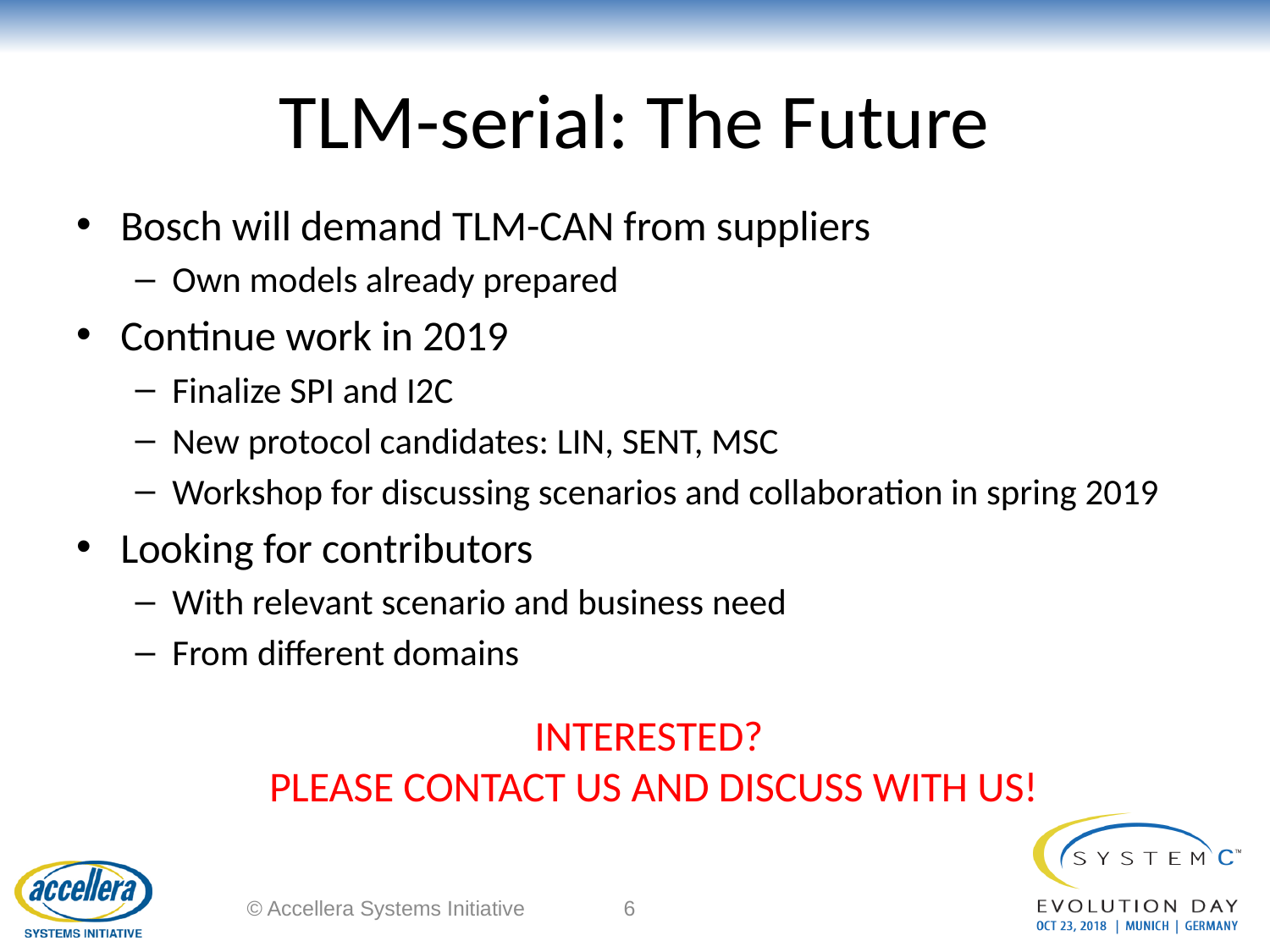

# TLM-serial: The Future
Bosch will demand TLM-CAN from suppliers
Own models already prepared
Continue work in 2019
Finalize SPI and I2C
New protocol candidates: LIN, SENT, MSC
Workshop for discussing scenarios and collaboration in spring 2019
Looking for contributors
With relevant scenario and business need
From different domains

INTERESTED?
PLEASE CONTACT US AND DISCUSS WITH US!
© Accellera Systems Initiative
6